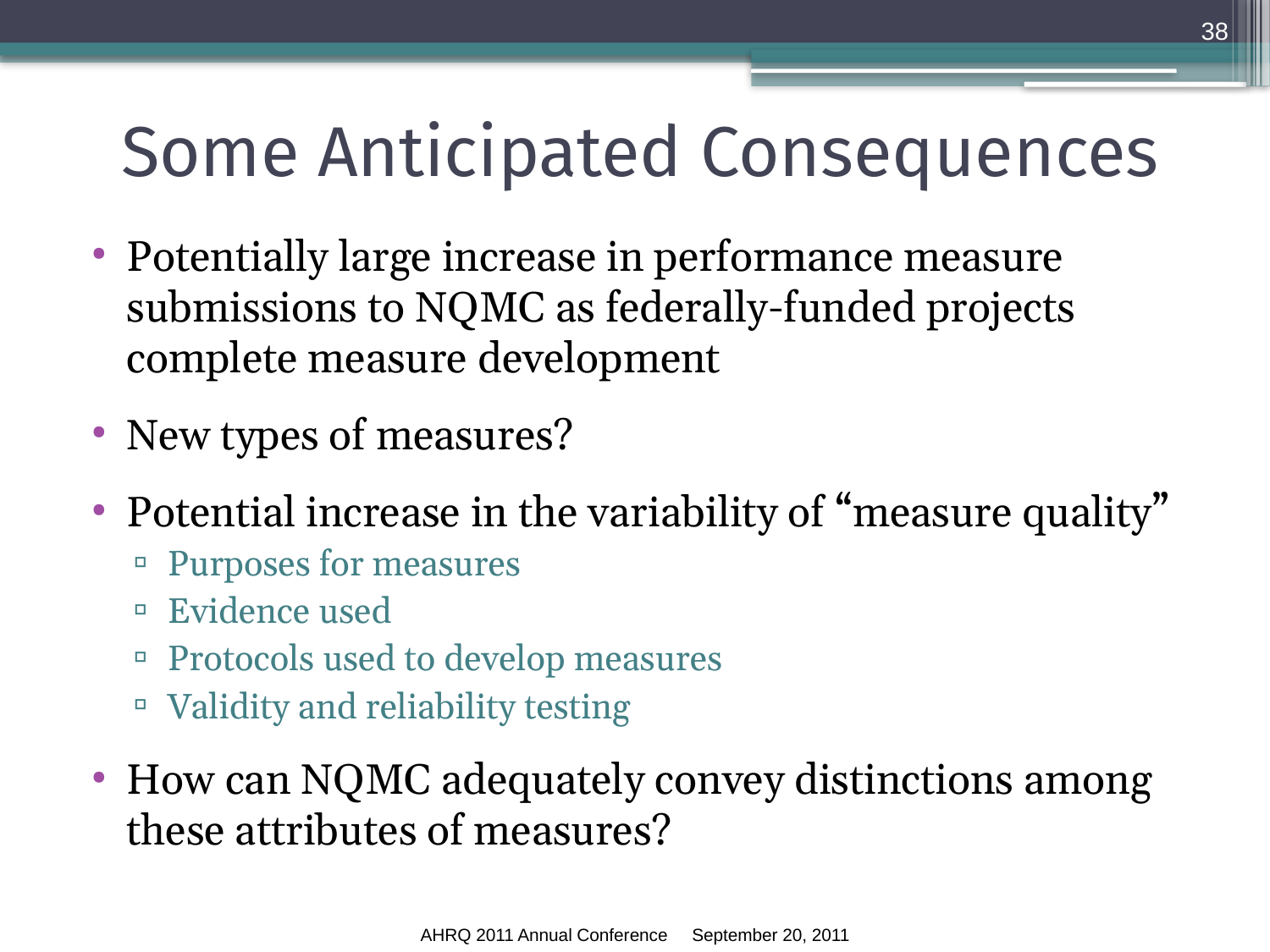

38
# Some Anticipated Consequences
Potentially large increase in performance measure submissions to NQMC as federally-funded projects complete measure development
New types of measures?
Potential increase in the variability of “measure quality”
Purposes for measures
Evidence used
Protocols used to develop measures
Validity and reliability testing
How can NQMC adequately convey distinctions among these attributes of measures?